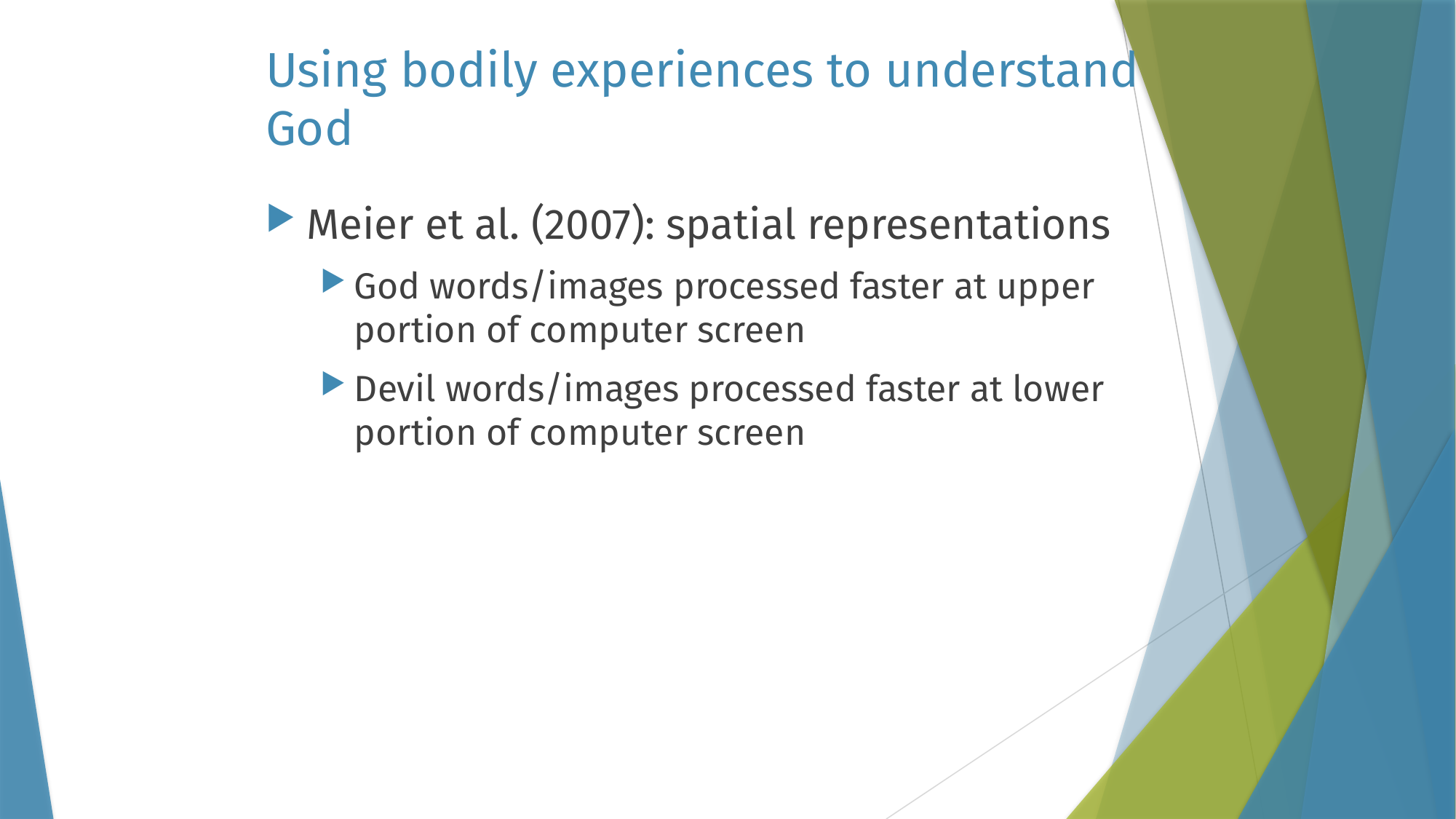

# Using bodily experiences to understand God
Meier et al. (2007): spatial representations
God words/images processed faster at upper portion of computer screen
Devil words/images processed faster at lower portion of computer screen